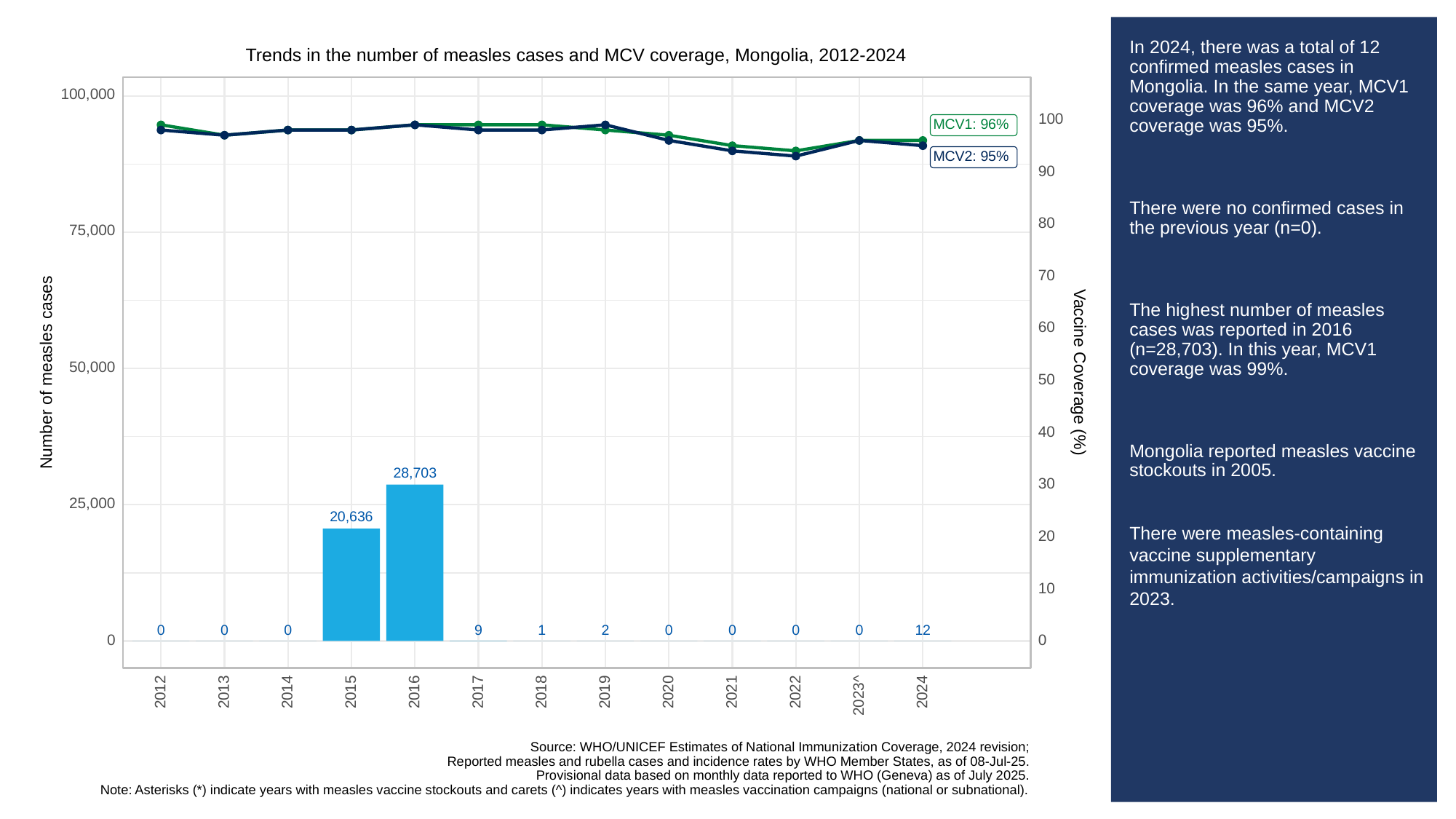

# In 2024, there was a total of 12 confirmed measles cases in Mongolia. In the same year, MCV1 coverage was 96% and MCV2 coverage was 95%.

There were no confirmed cases in the previous year (n=0).

The highest number of measles cases was reported in 2016 (n=28,703). In this year, MCV1 coverage was 99%.

Mongolia reported measles vaccine stockouts in 2005.

There were measles-containing vaccine supplementary immunization activities/campaigns in 2023.

Trends in the number of measles cases and MCV coverage, Mongolia, 2012-2024

100,000

100

MCV1: 96%

MCV2: 95%

90
80
75,000

70

60
50,000
Vaccine Coverage (%)
Number of measles cases

50
40

28,703
30

25,000

20,636

20

10
9
0
0
0
0
0
0
0
12
2
1
0
0

2013
2012
2014
2015
2016
2017
2018
2019
2020
2021
2022
2024
2023^
Source: WHO/UNICEF Estimates of National Immunization Coverage, 2024 revision;
Reported measles and rubella cases and incidence rates by WHO Member States, as of 08-Jul-25.
Provisional data based on monthly data reported to WHO (Geneva) as of July 2025.
Note: Asterisks (*) indicate years with measles vaccine stockouts and carets (^) indicates years with measles vaccination campaigns (national or subnational).